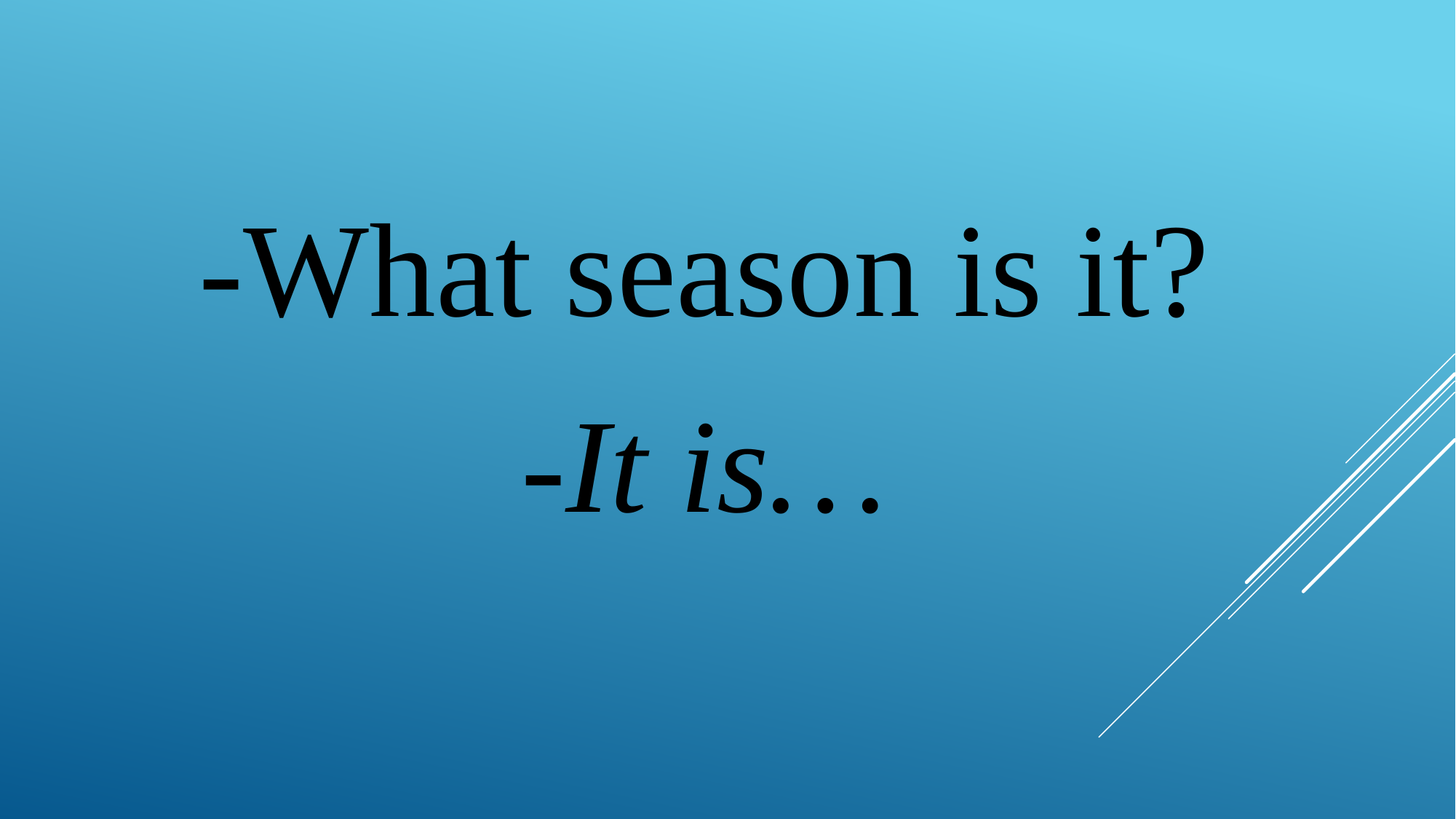

-What season is it?
-It is…
#